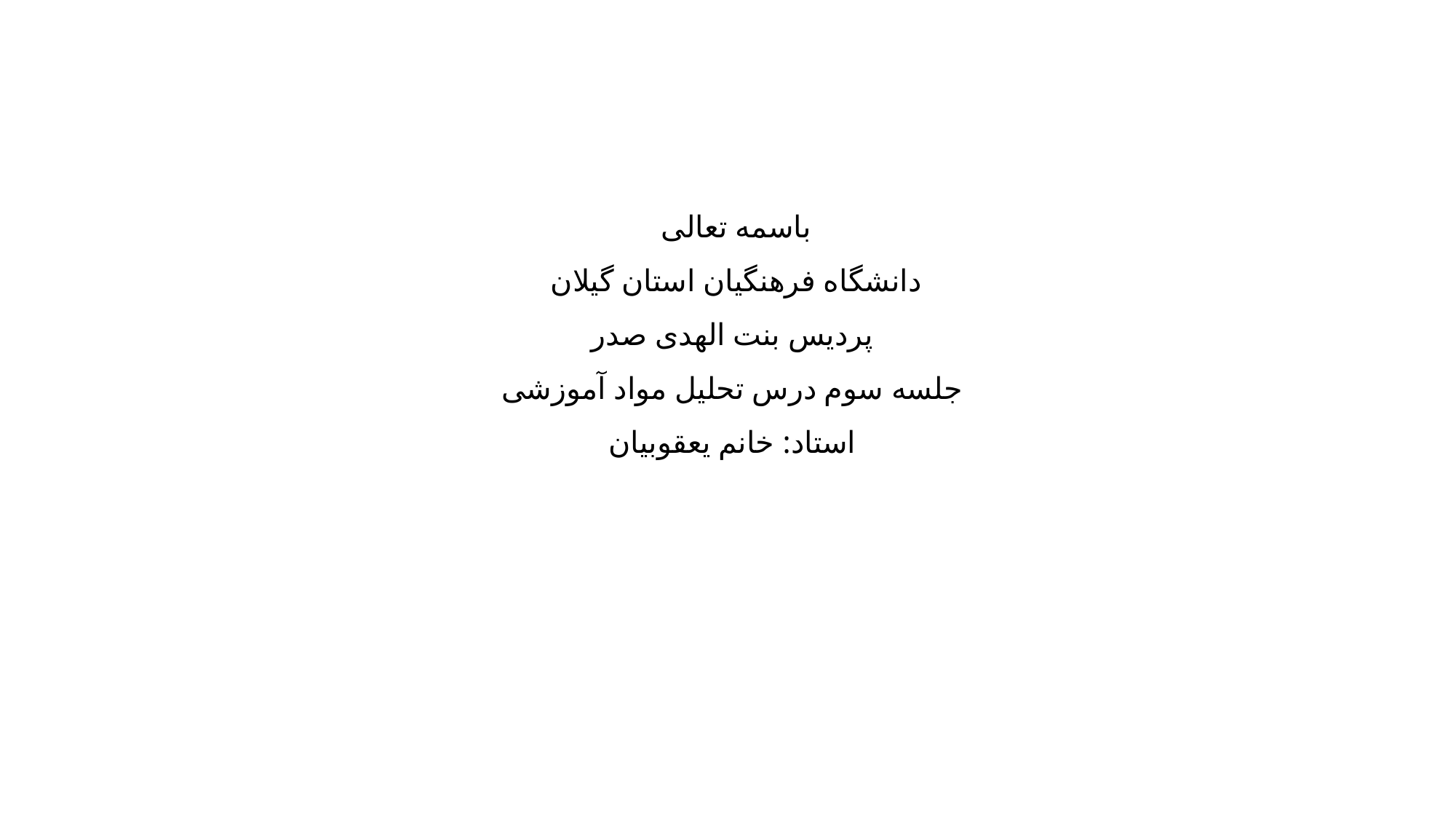

# باسمه تعالی دانشگاه فرهنگیان استان گیلان پردیس بنت الهدی صدر جلسه سوم درس تحلیل مواد آموزشی استاد: خانم یعقوبیان